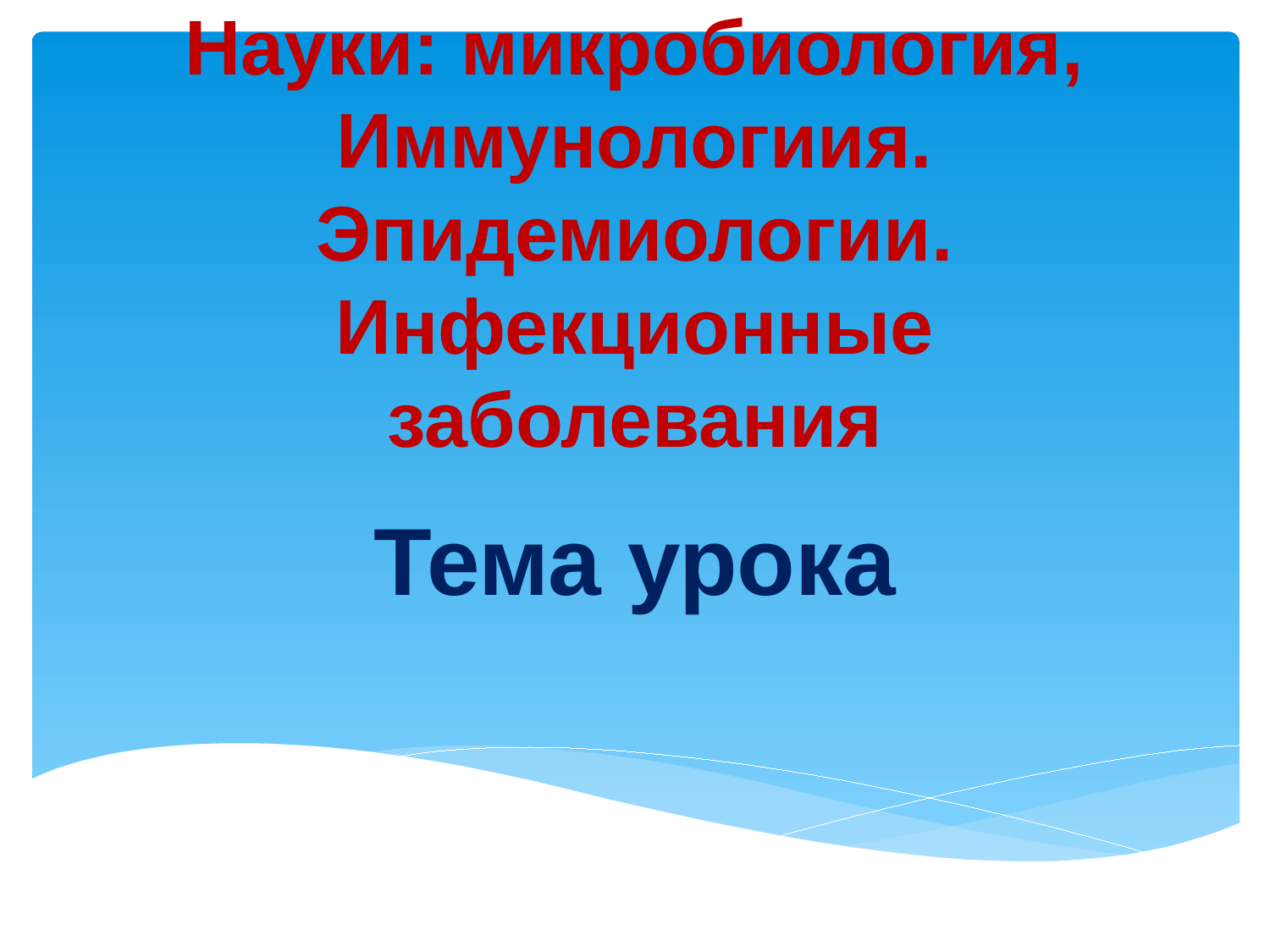

# Науки: микробиология, Иммунологиия. Эпидемиологии. Инфекционные заболевания
Тема урока